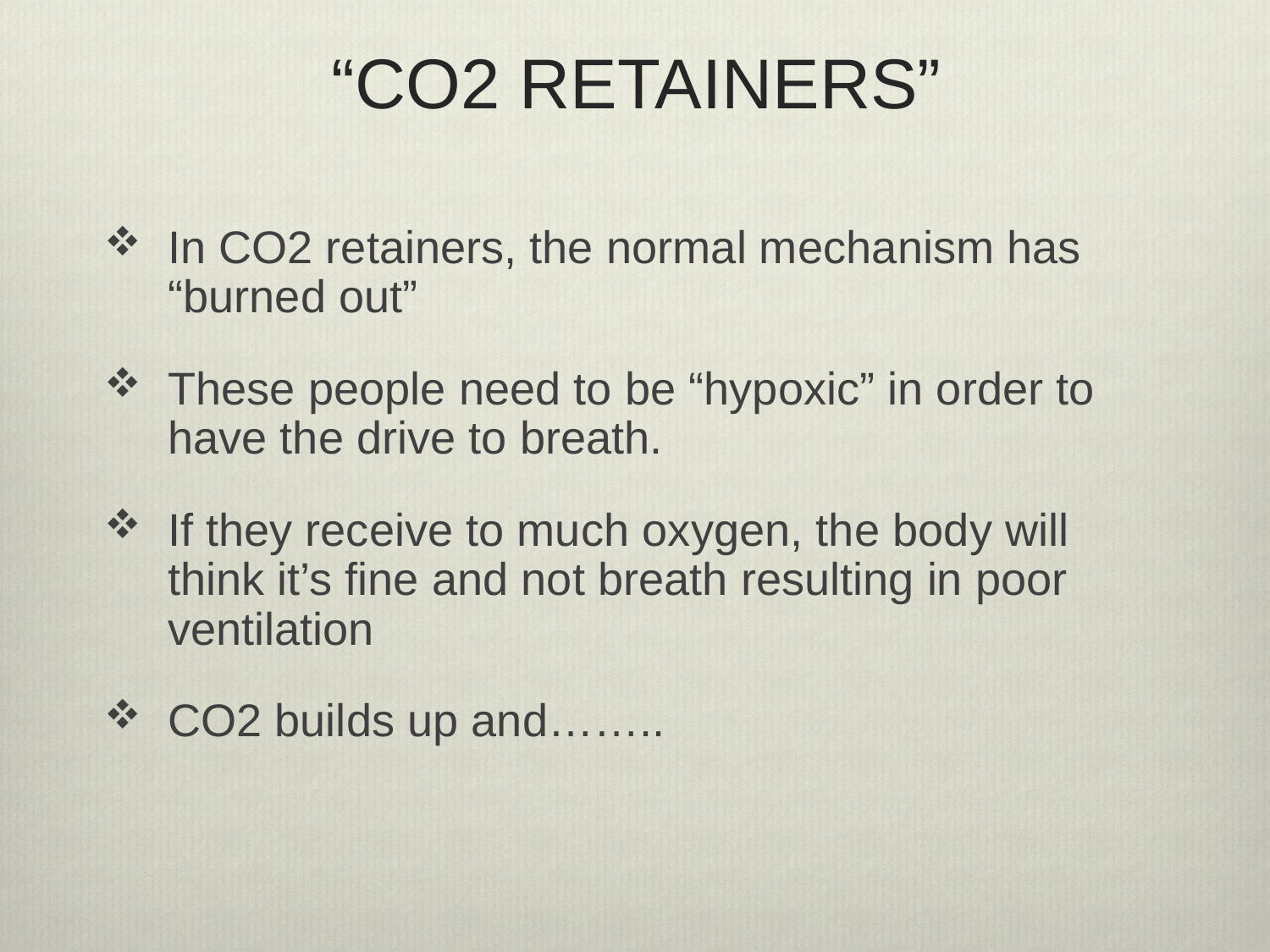

# “CO2 RETAINERS”
In CO2 retainers, the normal mechanism has “burned out”
These people need to be “hypoxic” in order to have the drive to breath.
If they receive to much oxygen, the body will think it’s fine and not breath resulting in poor ventilation
CO2 builds up and……..